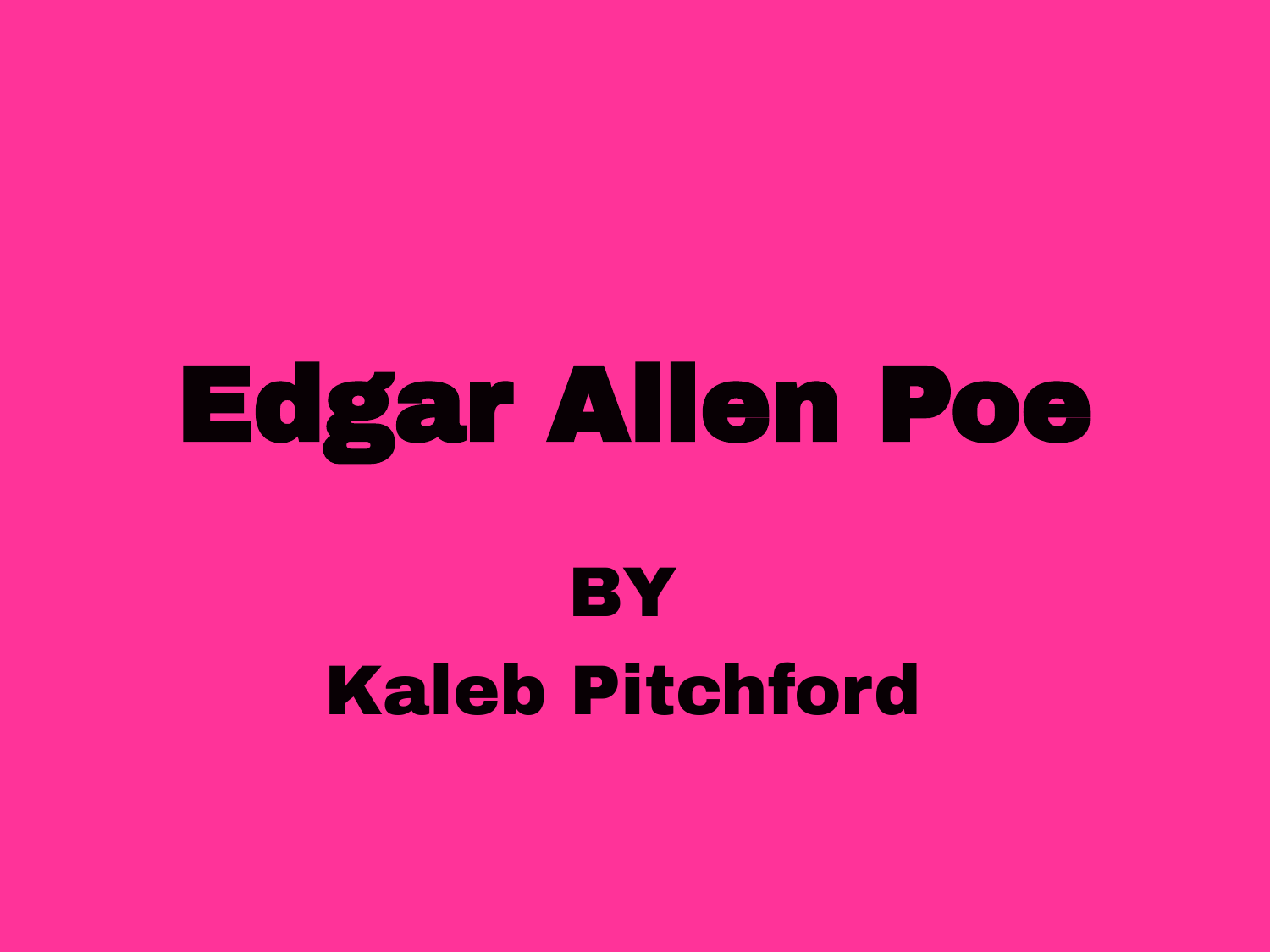

# Edgar Allen Poe
BY
Kaleb Pitchford